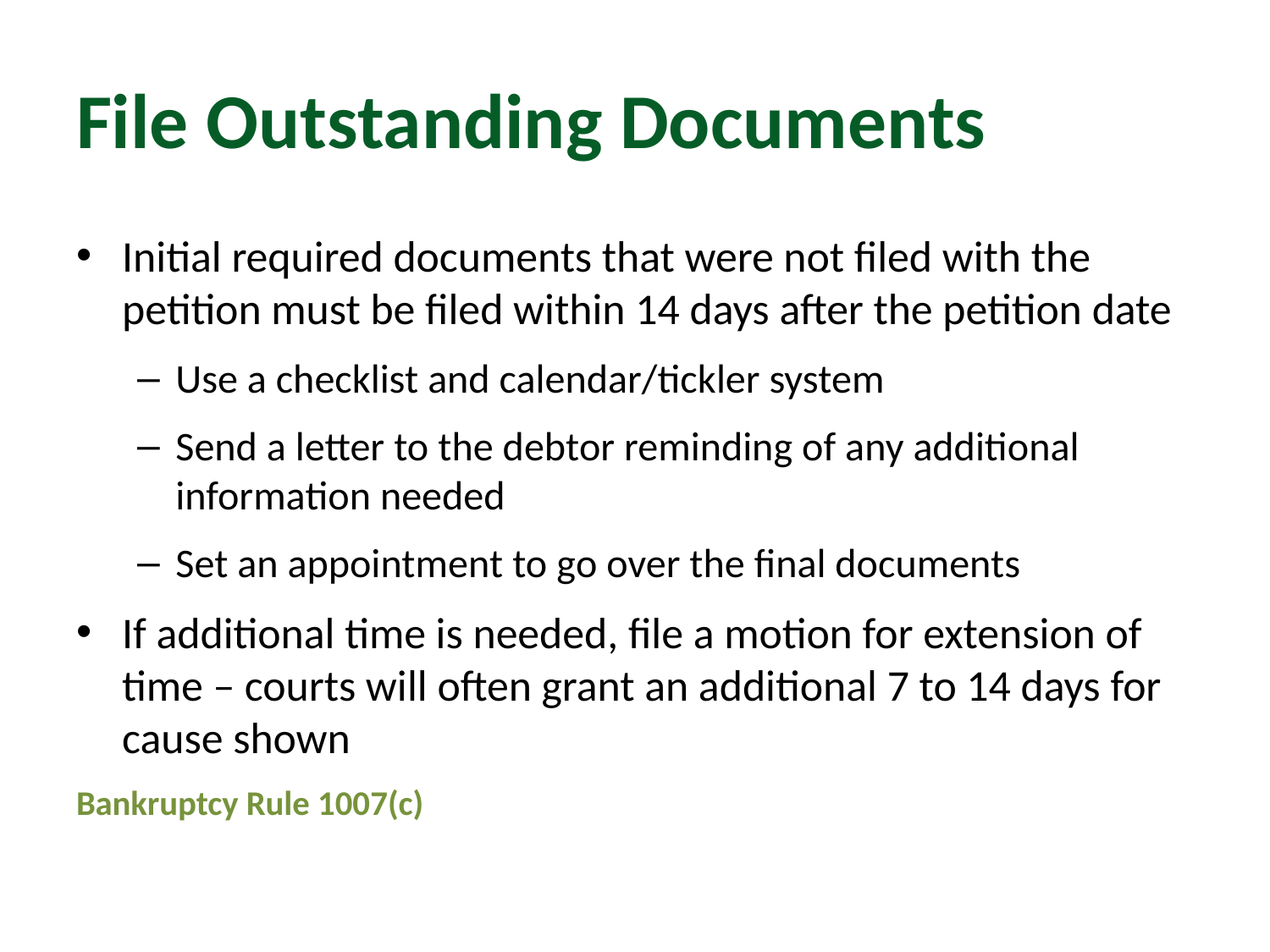

# File Outstanding Documents
Initial required documents that were not filed with the petition must be filed within 14 days after the petition date
Use a checklist and calendar/tickler system
Send a letter to the debtor reminding of any additional information needed
Set an appointment to go over the final documents
If additional time is needed, file a motion for extension of time – courts will often grant an additional 7 to 14 days for cause shown
Bankruptcy Rule 1007(c)